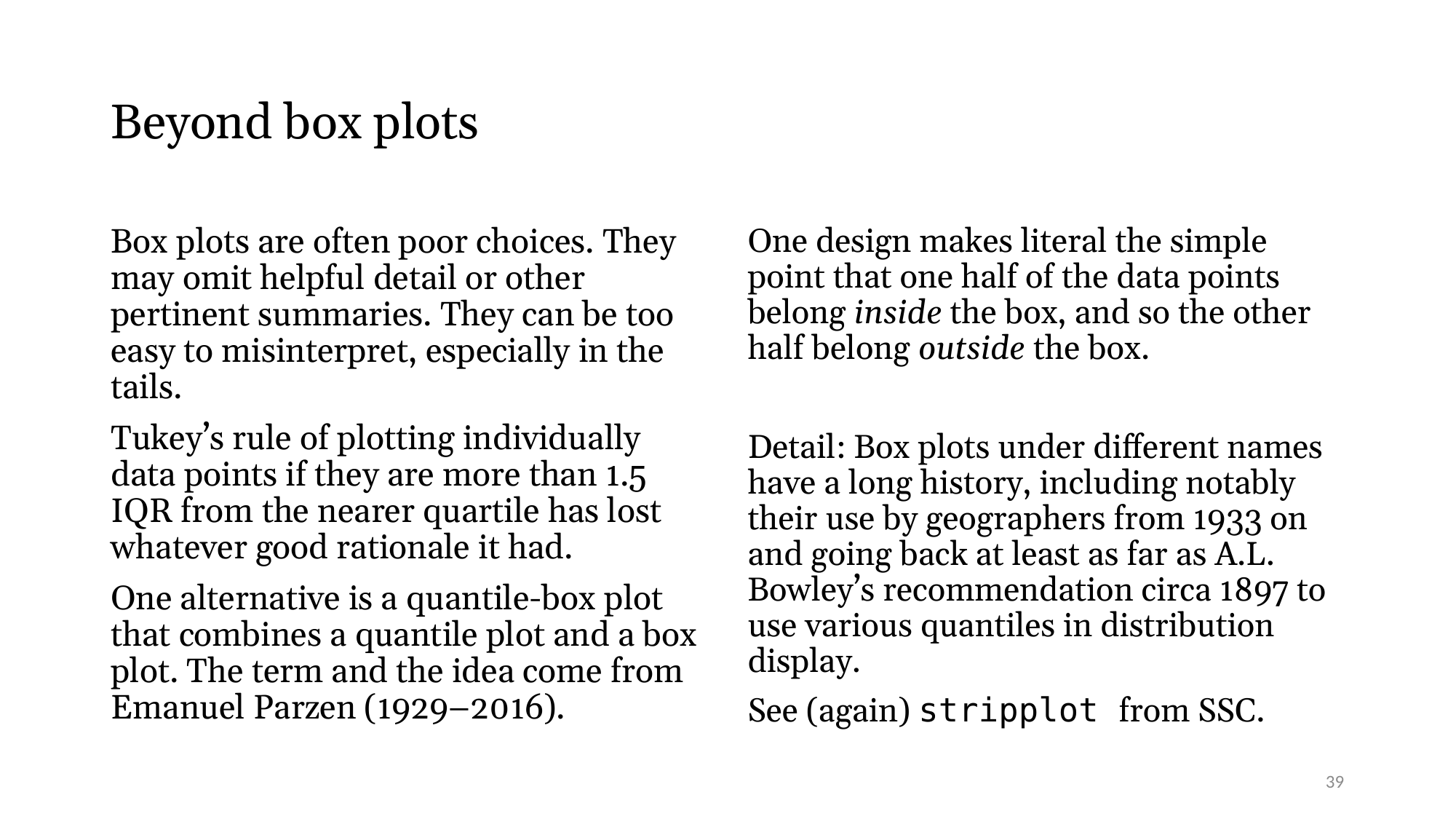

# Beyond box plots
Box plots are often poor choices. They may omit helpful detail or other pertinent summaries. They can be too easy to misinterpret, especially in the tails.
Tukey’s rule of plotting individually data points if they are more than 1.5 IQR from the nearer quartile has lost whatever good rationale it had.
One alternative is a quantile-box plot that combines a quantile plot and a box plot. The term and the idea come from Emanuel Parzen (1929–2016).
One design makes literal the simple point that one half of the data points belong inside the box, and so the other half belong outside the box.

Detail: Box plots under different names have a long history, including notably their use by geographers from 1933 on and going back at least as far as A.L.  Bowley’s recommendation circa 1897 to use various quantiles in distribution display.
See (again) stripplot from SSC.

39